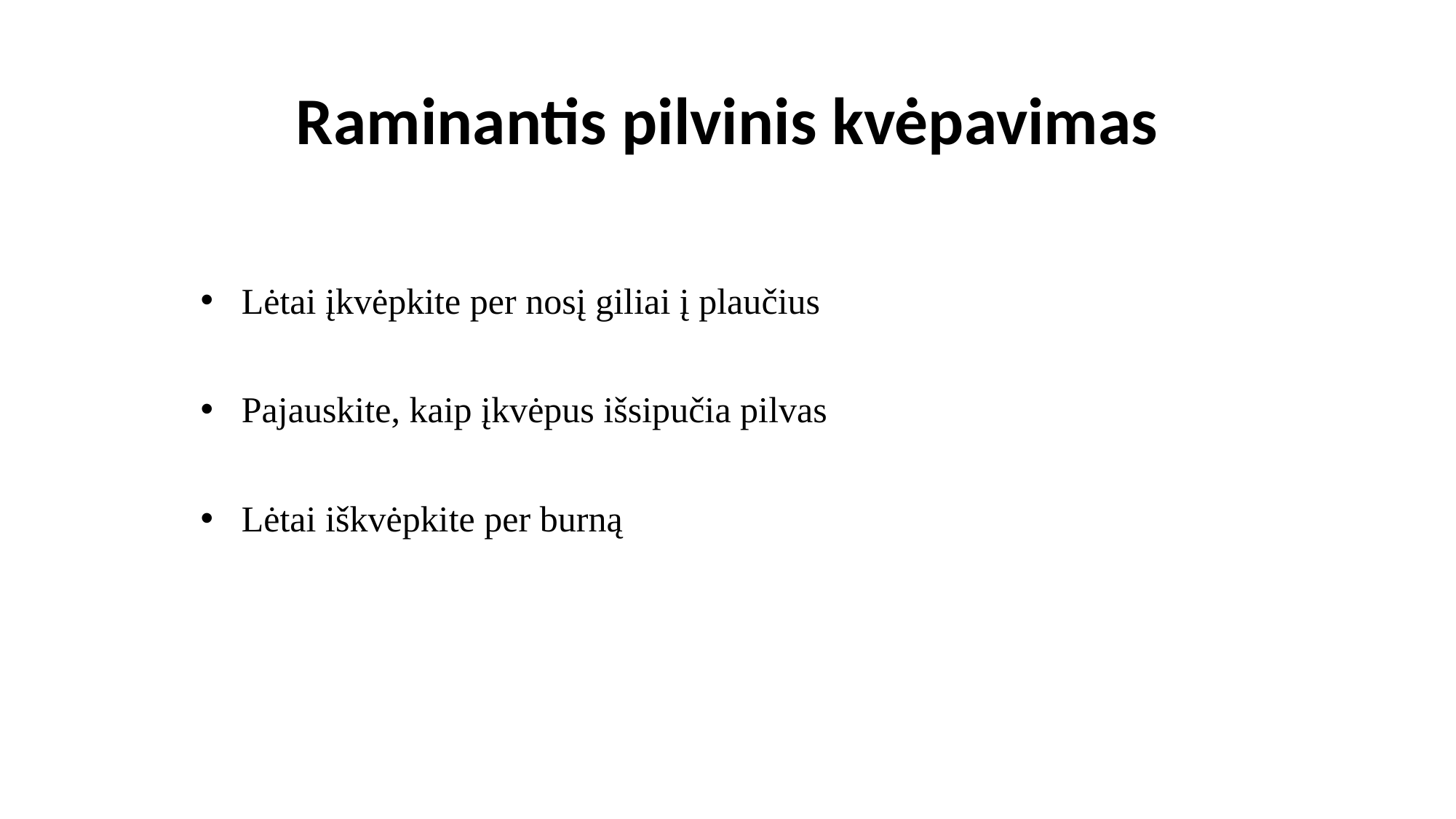

# Raminantis pilvinis kvėpavimas

Lėtai įkvėpkite per nosį giliai į plaučius

Pajauskite, kaip įkvėpus išsipučia pilvas

Lėtai iškvėpkite per burną